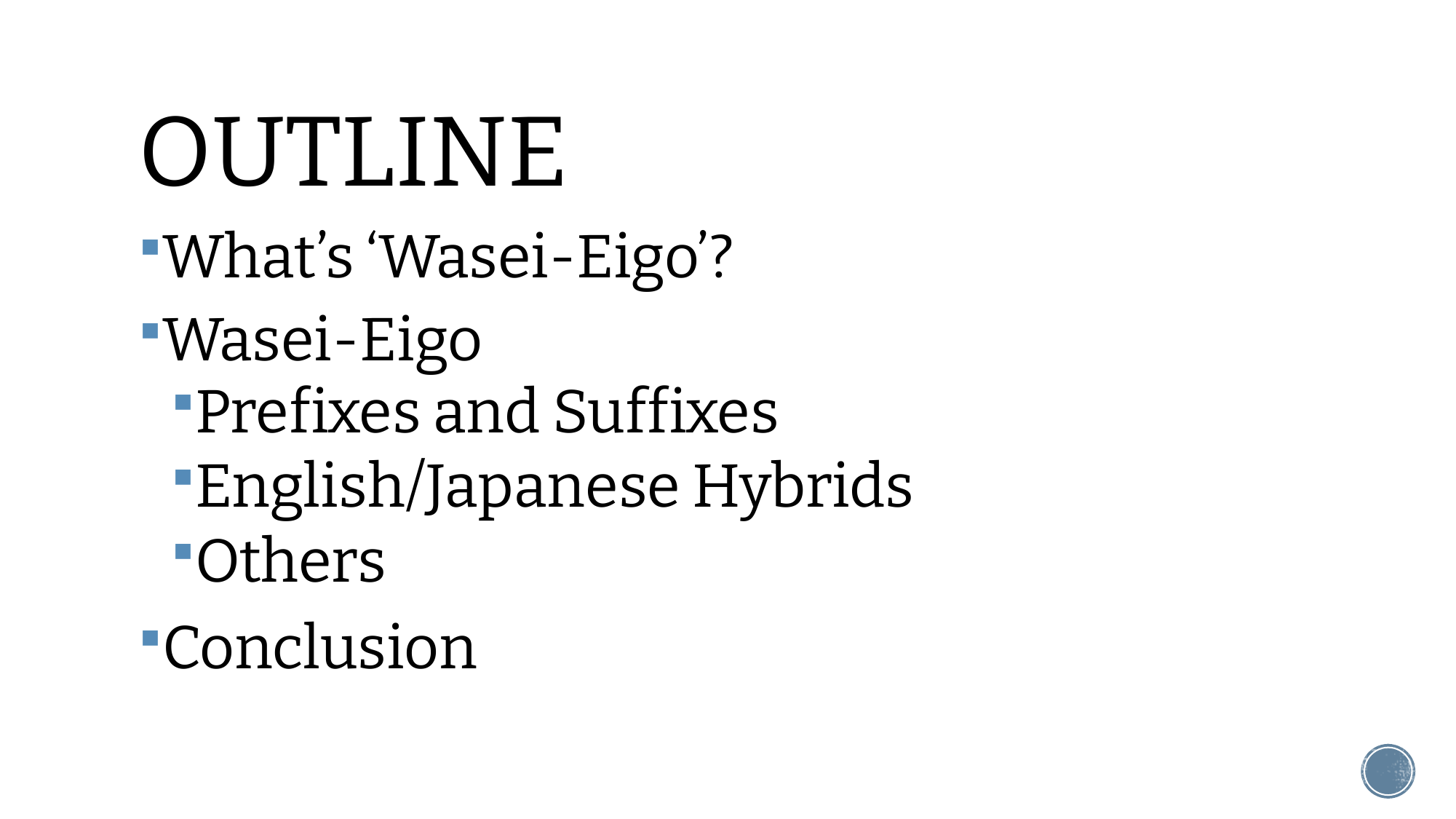

# OUtline
What’s ‘Wasei-Eigo’?
Wasei-Eigo
Prefixes and Suffixes
English/Japanese Hybrids
Others
Conclusion